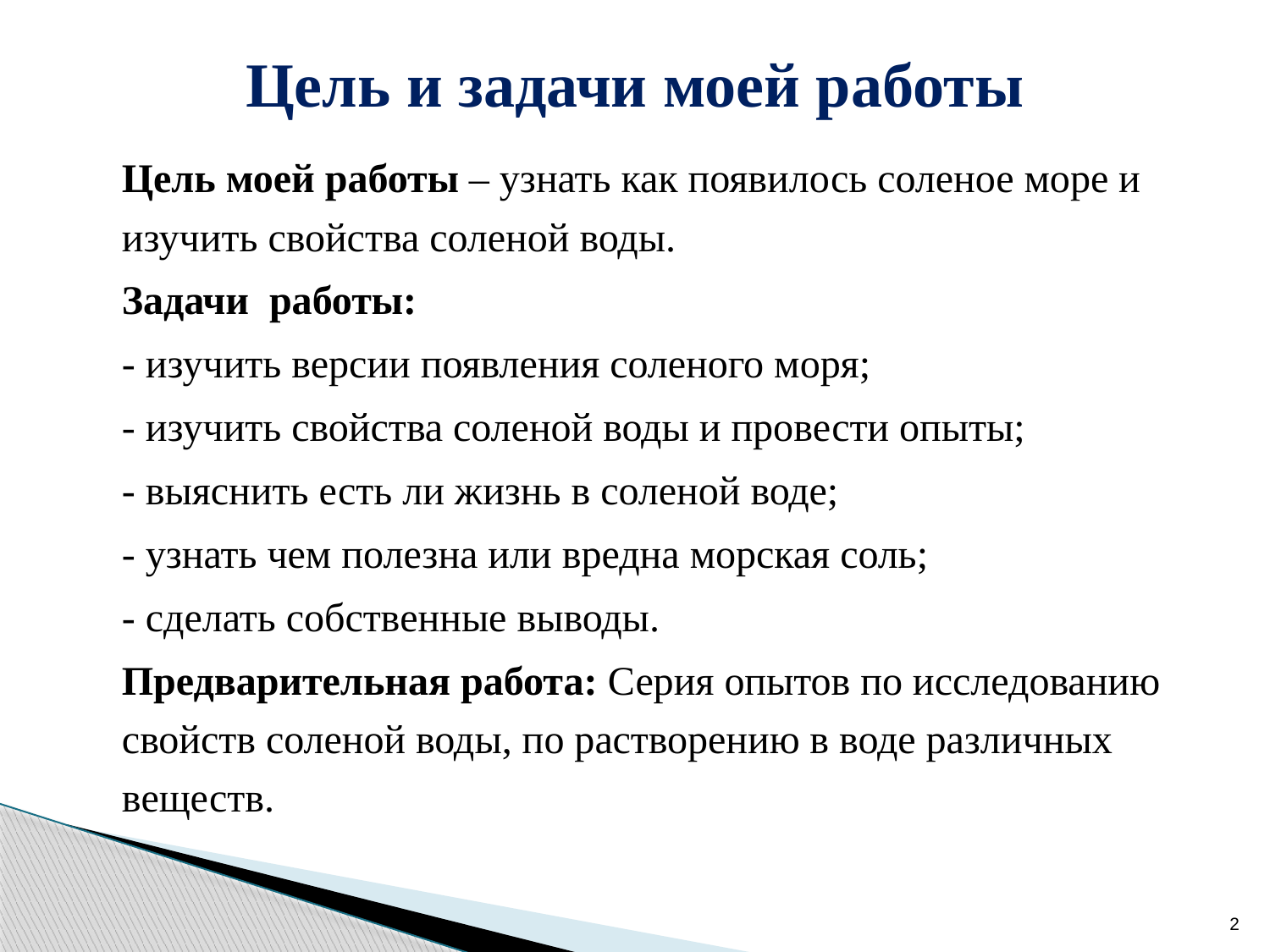

# Цель и задачи моей работы
Цель моей работы – узнать как появилось соленое море и изучить свойства соленой воды.
Задачи  работы:
- изучить версии появления соленого моря;
- изучить свойства соленой воды и провести опыты;
- выяснить есть ли жизнь в соленой воде;
- узнать чем полезна или вредна морская соль;
- сделать собственные выводы.
Предварительная работа: Серия опытов по исследованию свойств соленой воды, по растворению в воде различных веществ.

2